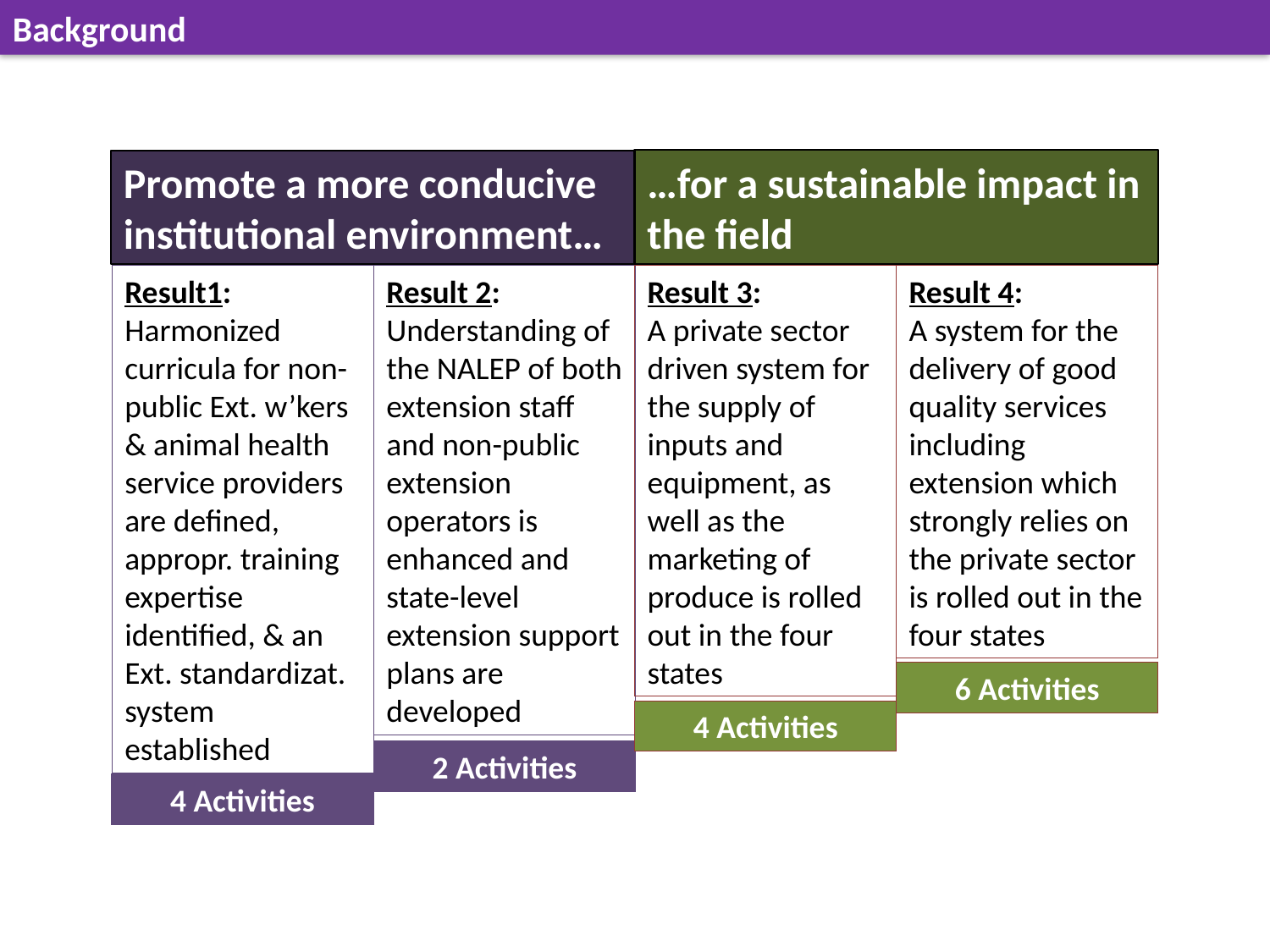

Background
…for a sustainable impact in the field
Promote a more conducive institutional environment…
Result 4:
A system for the delivery of good quality services including extension which strongly relies on the private sector is rolled out in the four states
Result 3:
A private sector driven system for the supply of inputs and equipment, as well as the marketing of produce is rolled out in the four states
Result 2: Understanding of the NALEP of both extension staff and non-public extension operators is enhanced and state-level extension support plans are developed
Result1: Harmonized curricula for non-public Ext. w’kers & animal health service providers are defined, appropr. training expertise identified, & an Ext. standardizat. system established
6 Activities
4 Activities
2 Activities
4 Activities